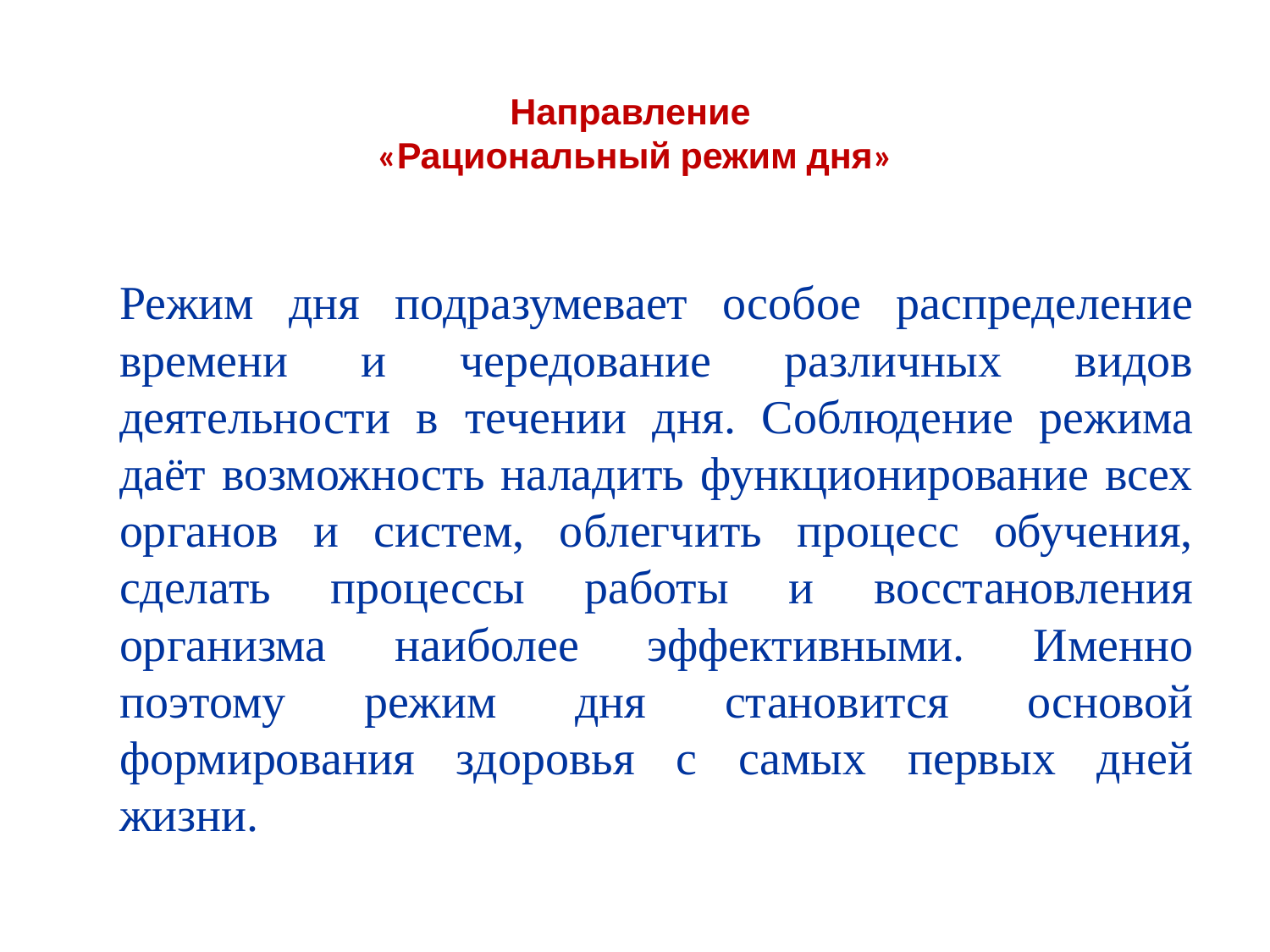

# Направление «Рациональный режим дня»
	Режим дня подразумевает особое распределение времени и чередование различных видов деятельности в течении дня. Соблюдение режима даёт возможность наладить функционирование всех органов и систем, облегчить процесс обучения, сделать процессы работы и восстановления организма наиболее эффективными. Именно поэтому режим дня становится основой формирования здоровья с самых первых дней жизни.